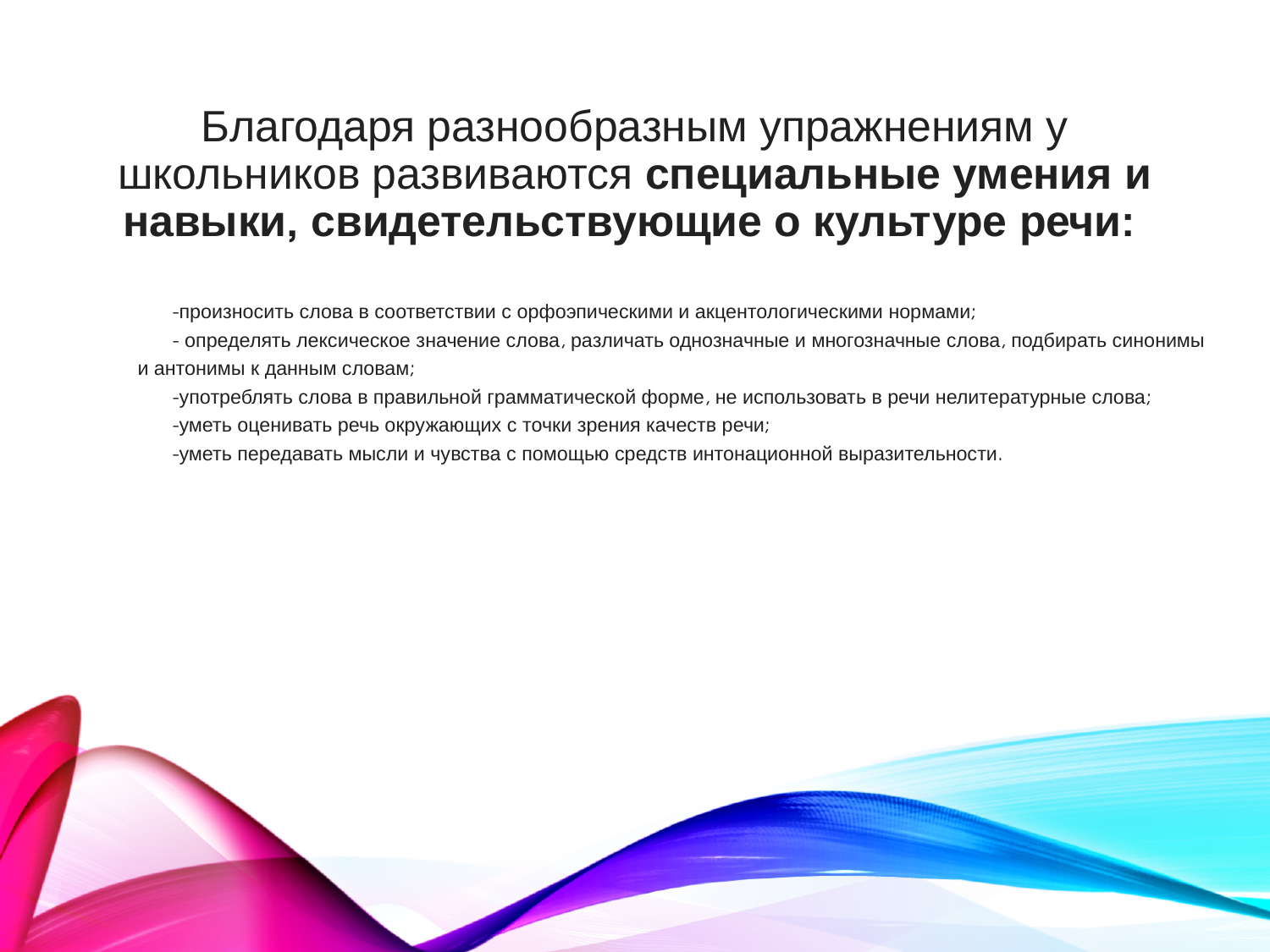

# Благодаря разнообразным упражнениям у школьников развиваются специальные умения и навыки, свидетельствующие о культуре речи:
-произносить слова в соответствии с орфоэпическими и акцентологическими нормами;
- определять лексическое значение слова, различать однозначные и многозначные слова, подбирать синонимы и антонимы к данным словам;
-употреблять слова в правильной грамматической форме, не использовать в речи нелитературные слова;
-уметь оценивать речь окружающих с точки зрения качеств речи;
-уметь передавать мысли и чувства с помощью средств интонационной выразительности.